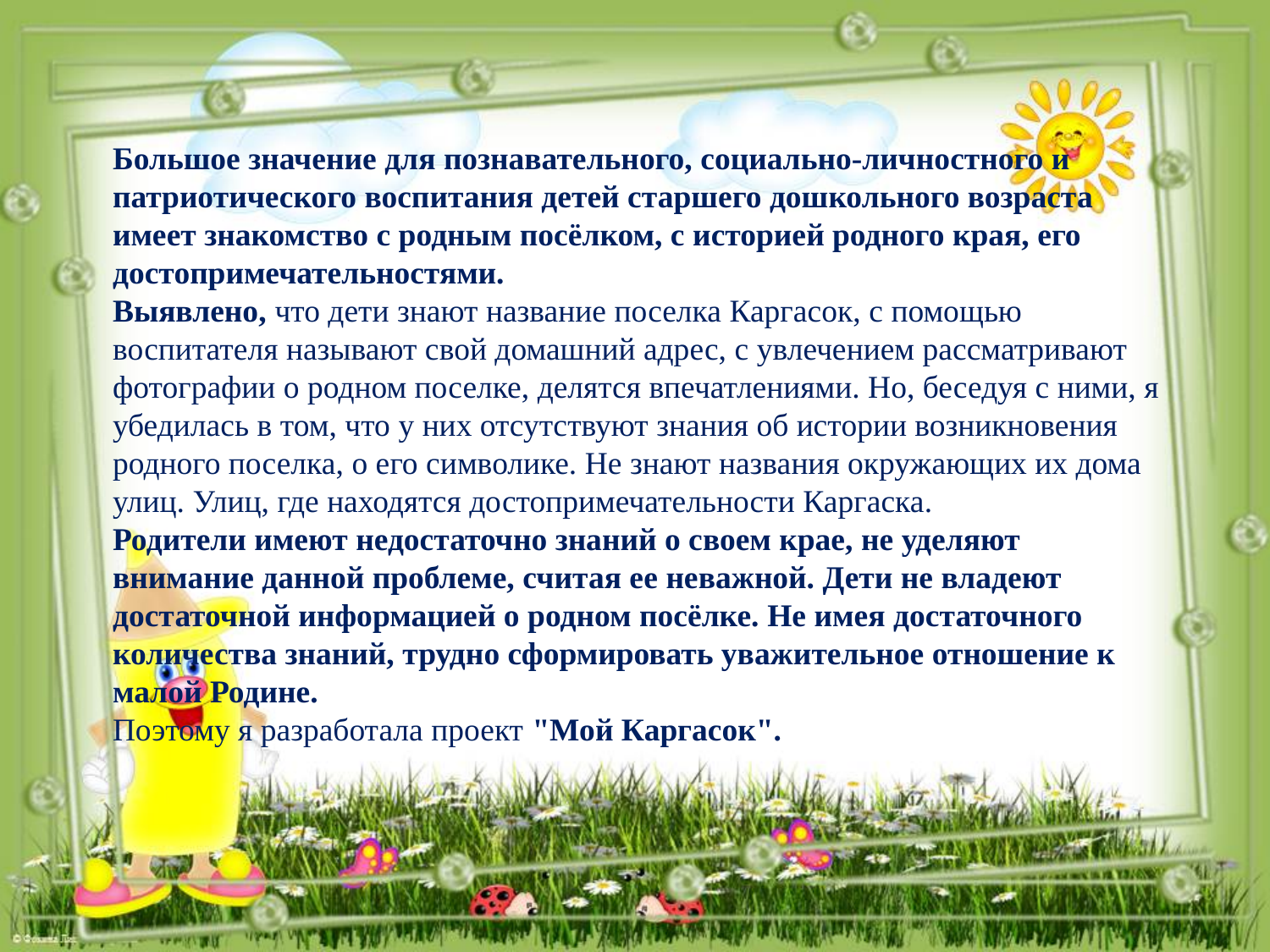

Большое значение для познавательного, социально-личностного и патриотического воспитания детей старшего дошкольного возраста имеет знакомство с родным посёлком, с историей родного края, его достопримечательностями.
Выявлено, что дети знают название поселка Каргасок, с помощью воспитателя называют свой домашний адрес, c увлечением рассматривают фотографии о родном поселке, делятся впечатлениями. Но, беседуя с ними, я убедилась в том, что у них отсутствуют знания об истории возникновения родного поселка, о его символике. Не знают названия окружающих их дома улиц. Улиц, где находятся достопримечательности Каргаска.
Родители имеют недостаточно знаний о своем крае, не уделяют внимание данной проблеме, считая ее неважной. Дети не владеют достаточной информацией о родном посёлке. Не имея достаточного количества знаний, трудно сформировать уважительное отношение к малой Родине.
Поэтому я разработала проект "Мой Каргасок".